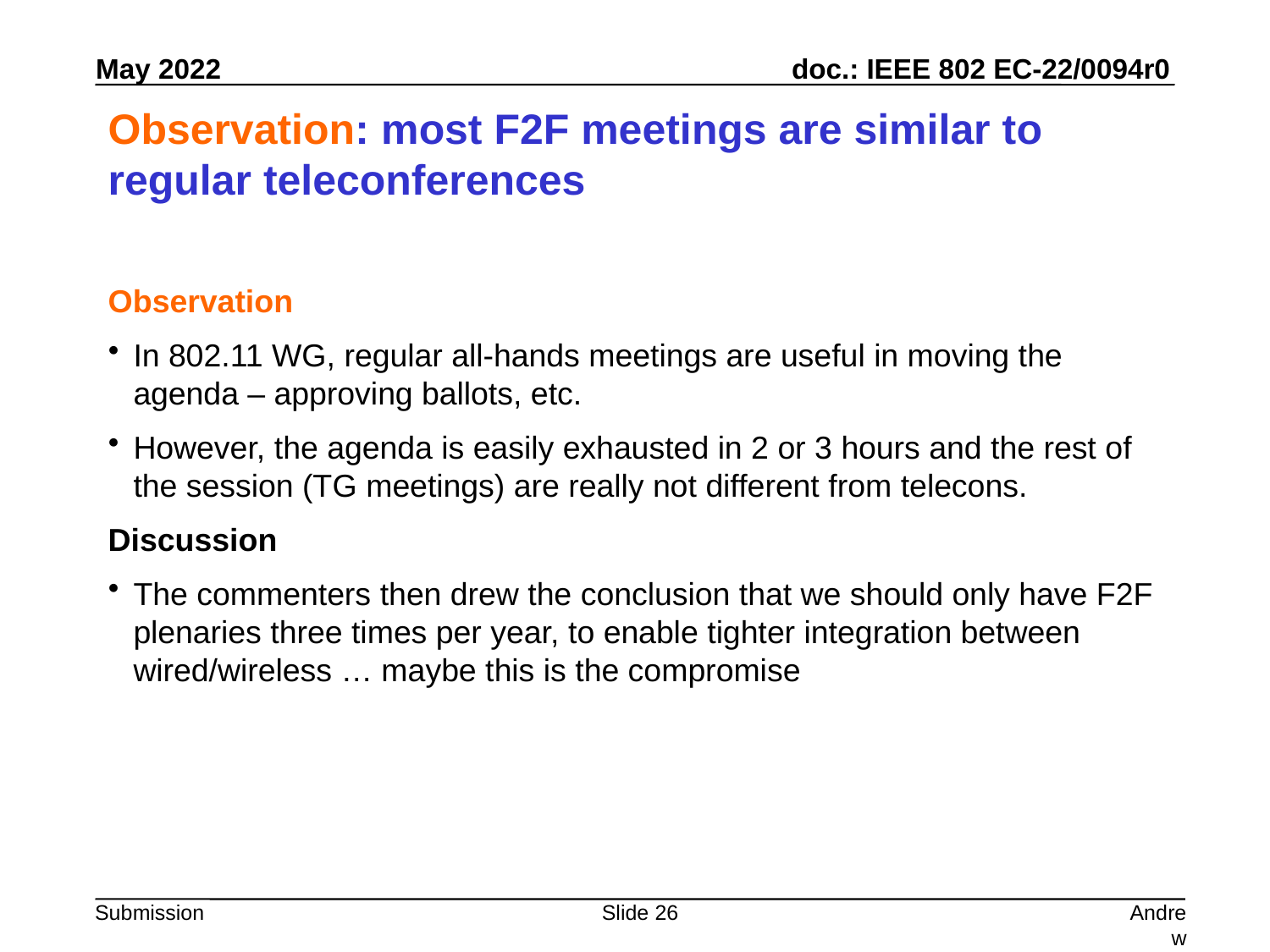

# Observation: most F2F meetings are similar to regular teleconferences
Observation
In 802.11 WG, regular all-hands meetings are useful in moving the agenda – approving ballots, etc.
However, the agenda is easily exhausted in 2 or 3 hours and the rest of the session (TG meetings) are really not different from telecons.
Discussion
The commenters then drew the conclusion that we should only have F2F plenaries three times per year, to enable tighter integration between wired/wireless … maybe this is the compromise

Slide 26
Andrew Myles, Cisco